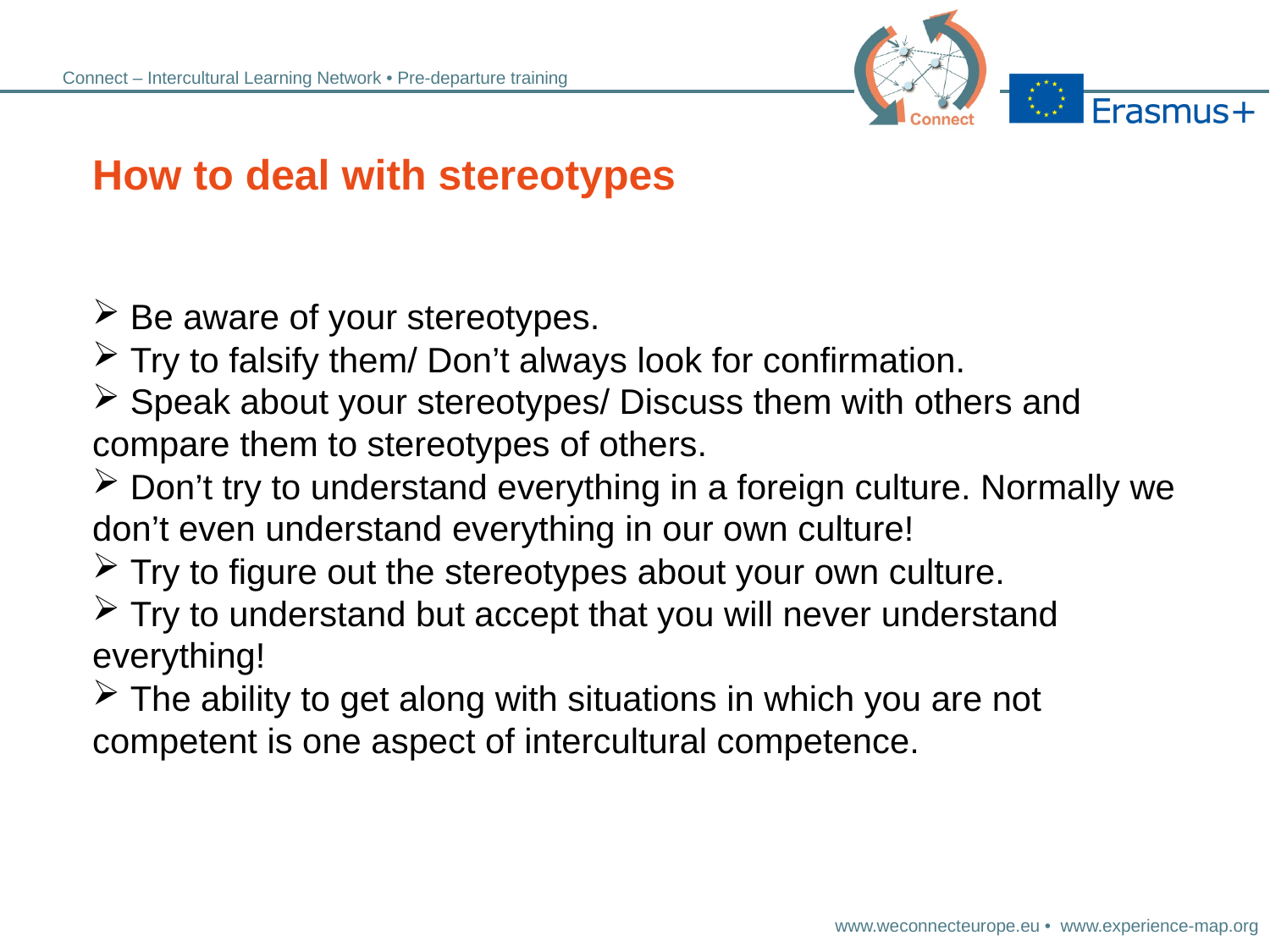

How to deal with stereotypes

 Be aware of your stereotypes.
 Try to falsify them/ Don’t always look for confirmation.
 Speak about your stereotypes/ Discuss them with others and compare them to stereotypes of others.
 Don’t try to understand everything in a foreign culture. Normally we don’t even understand everything in our own culture!
 Try to figure out the stereotypes about your own culture.
 Try to understand but accept that you will never understand everything!
 The ability to get along with situations in which you are not competent is one aspect of intercultural competence.